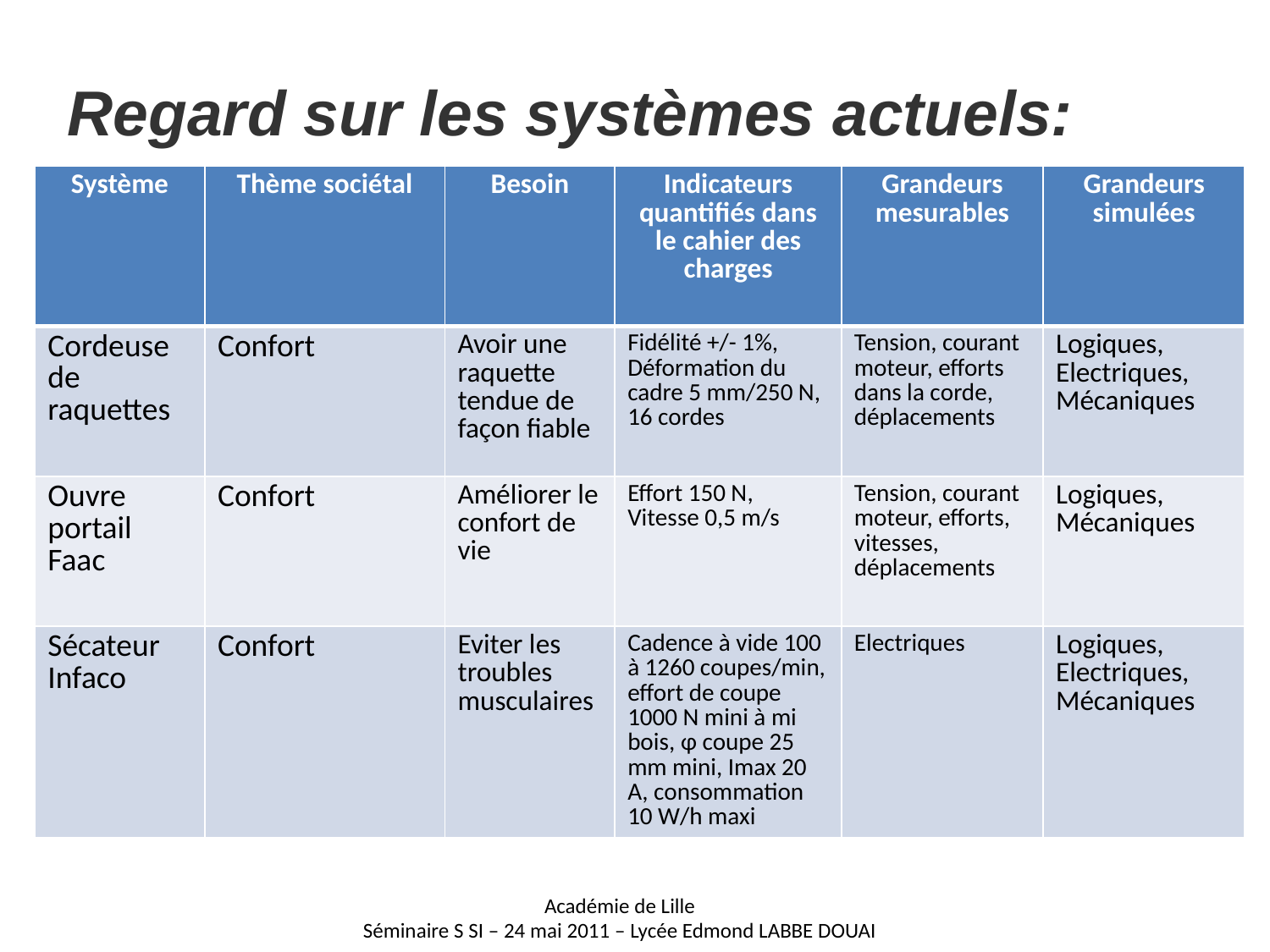

Regard sur les systèmes actuels:
| Système | Thème sociétal | Besoin | Indicateurs quantifiés dans le cahier des charges | Grandeurs mesurables | Grandeurs simulées |
| --- | --- | --- | --- | --- | --- |
| Cordeuse de raquettes | Confort | Avoir une raquette tendue de façon fiable | Fidélité +/- 1%, Déformation du cadre 5 mm/250 N, 16 cordes | Tension, courant moteur, efforts dans la corde, déplacements | Logiques, Electriques, Mécaniques |
| Ouvre portail Faac | Confort | Améliorer le confort de vie | Effort 150 N, Vitesse 0,5 m/s | Tension, courant moteur, efforts, vitesses, déplacements | Logiques, Mécaniques |
| Sécateur Infaco | Confort | Eviter les troubles musculaires | Cadence à vide 100 à 1260 coupes/min, effort de coupe 1000 N mini à mi bois, φ coupe 25 mm mini, Imax 20 A, consommation 10 W/h maxi | Electriques | Logiques, Electriques, Mécaniques |
Académie de Lille
Séminaire S SI – 24 mai 2011 – Lycée Edmond LABBE DOUAI